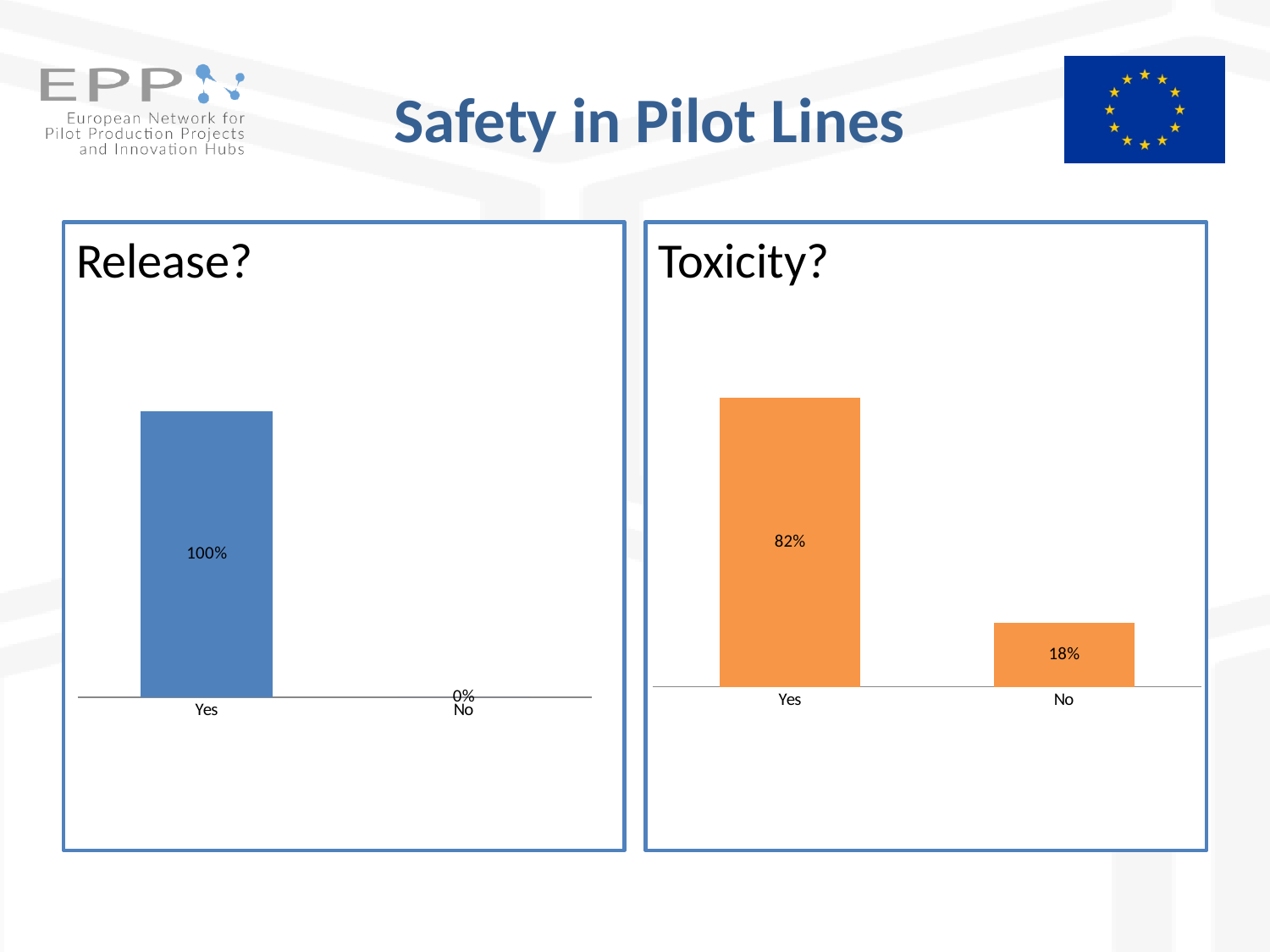

# Safety in Pilot Lines
Release?
Toxicity?

### Chart

| Category |  |
|---|---|
| Yes | 1.0 |
| No | 0.0 |

### Chart

| Category |  |
|---|---|
| Yes | 0.82 |
| No | 0.18 |